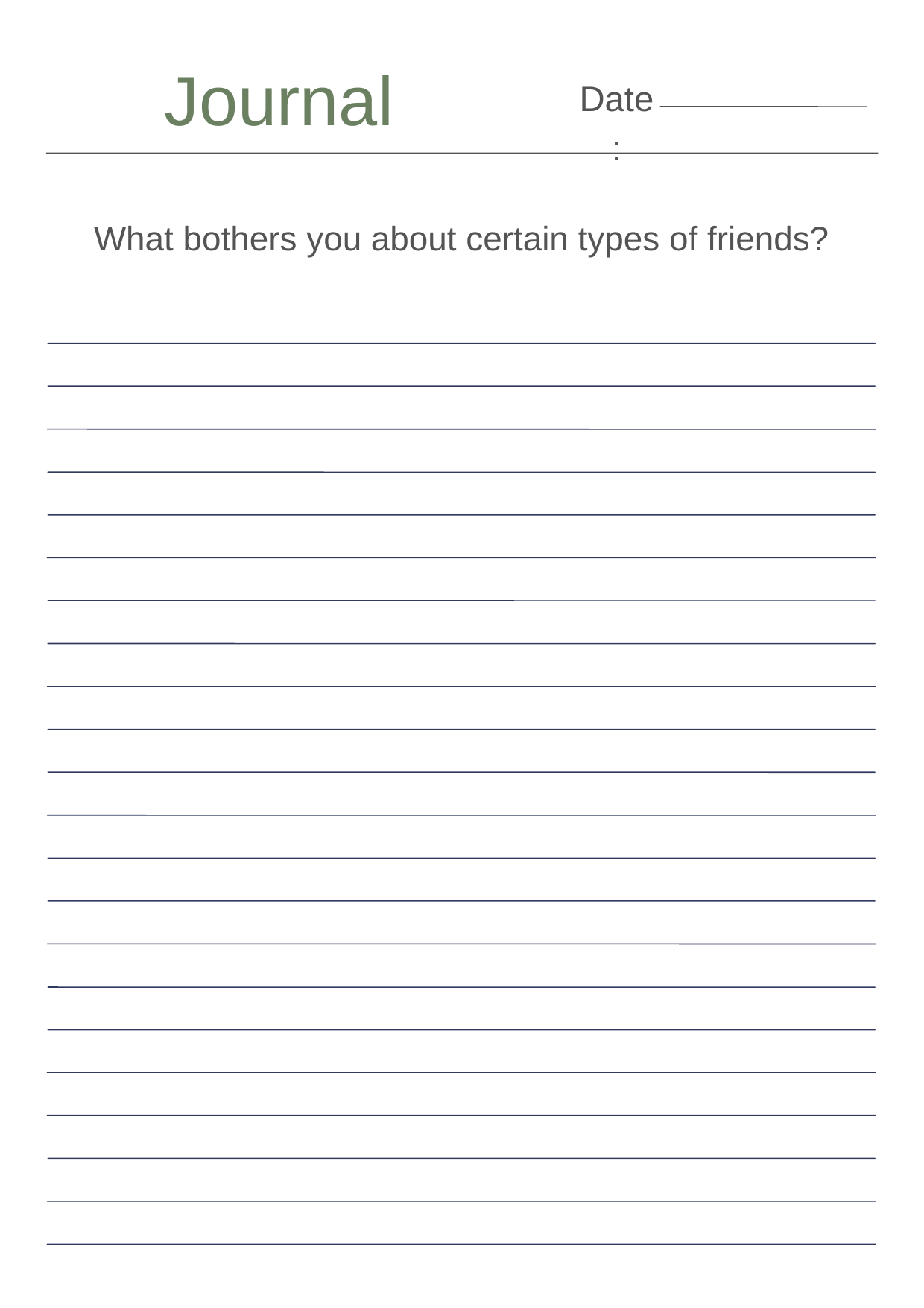

Journal
Date:

What bothers you about certain types of friends?